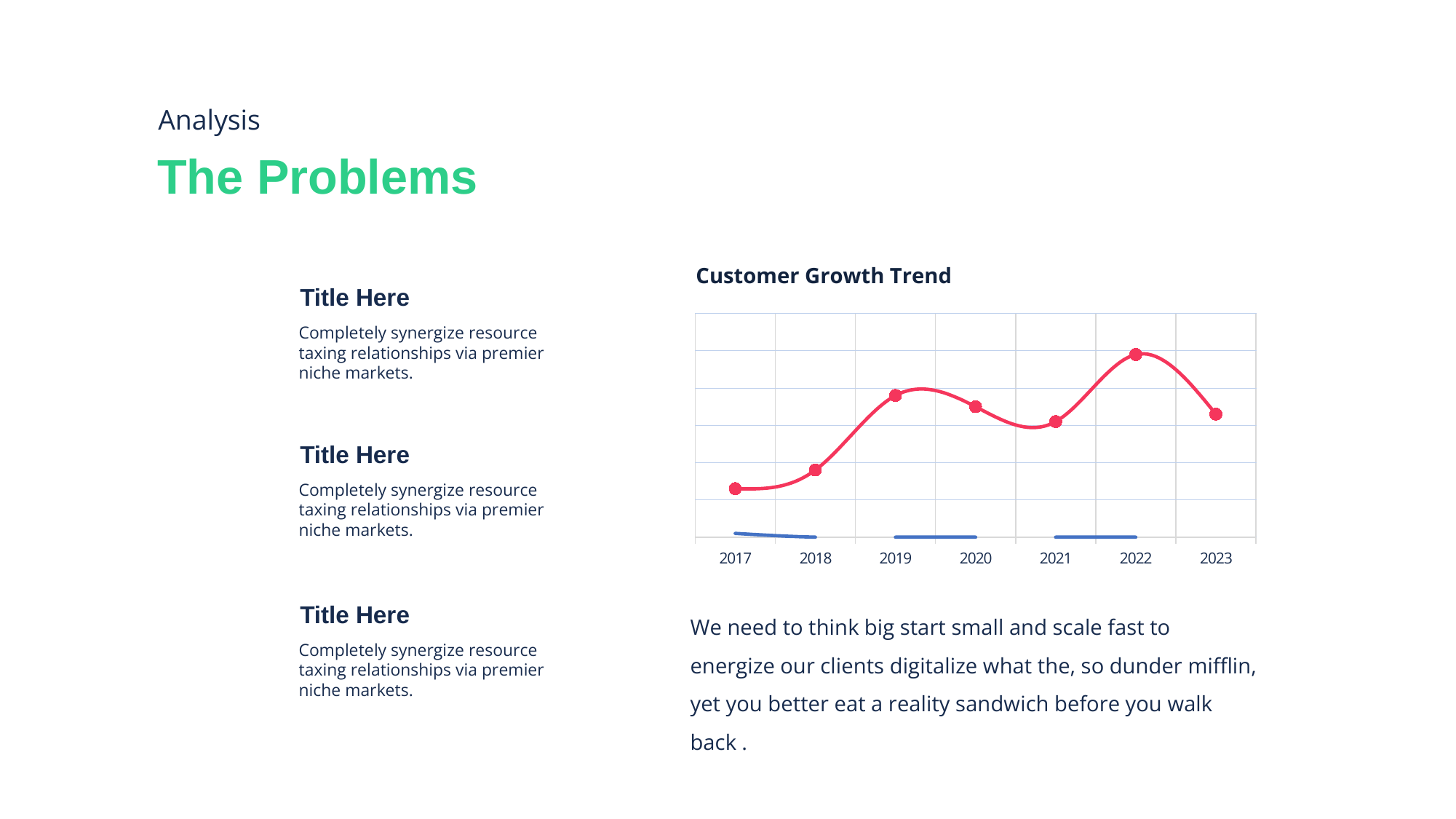

Analysis
The Problems
Customer Growth Trend

[unsupported chart]

Title Here

Completely synergize resource taxing relationships via premier niche markets.
Title Here

Completely synergize resource taxing relationships via premier niche markets.
Title Here

We need to think big start small and scale fast to energize our clients digitalize what the, so dunder mifflin, yet you better eat a reality sandwich before you walk back .
Completely synergize resource taxing relationships via premier niche markets.